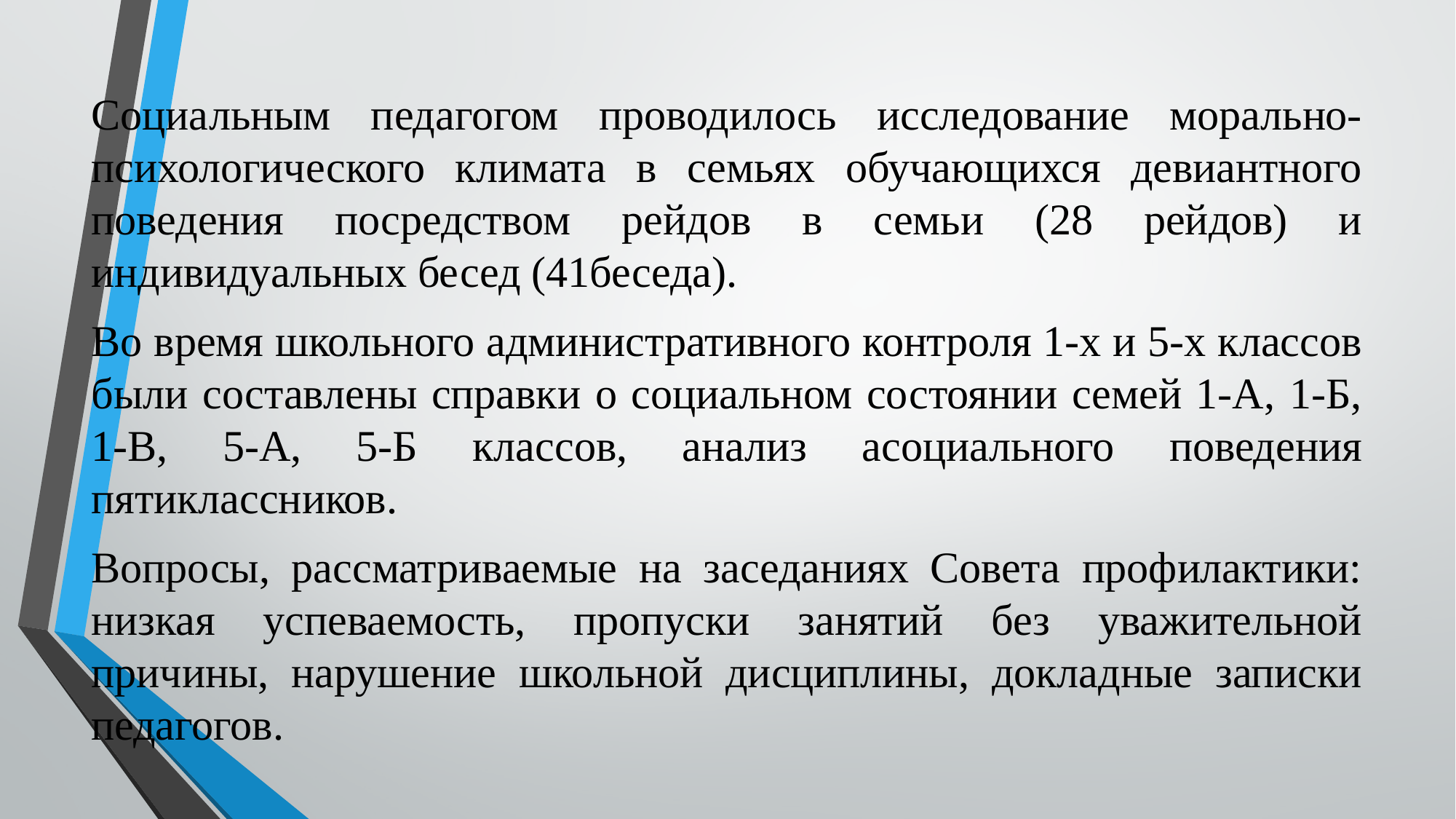

Социальным педагогом проводилось исследование морально-психологического климата в семьях обучающихся девиантного поведения посредством рейдов в семьи (28 рейдов) и индивидуальных бесед (41беседа).
Во время школьного административного контроля 1-х и 5-х классов были составлены справки о социальном состоянии семей 1-А, 1-Б, 1-В, 5-А, 5-Б классов, анализ асоциального поведения пятиклассников.
Вопросы, рассматриваемые на заседаниях Совета профилактики: низкая успеваемость, пропуски занятий без уважительной причины, нарушение школьной дисциплины, докладные записки педагогов.